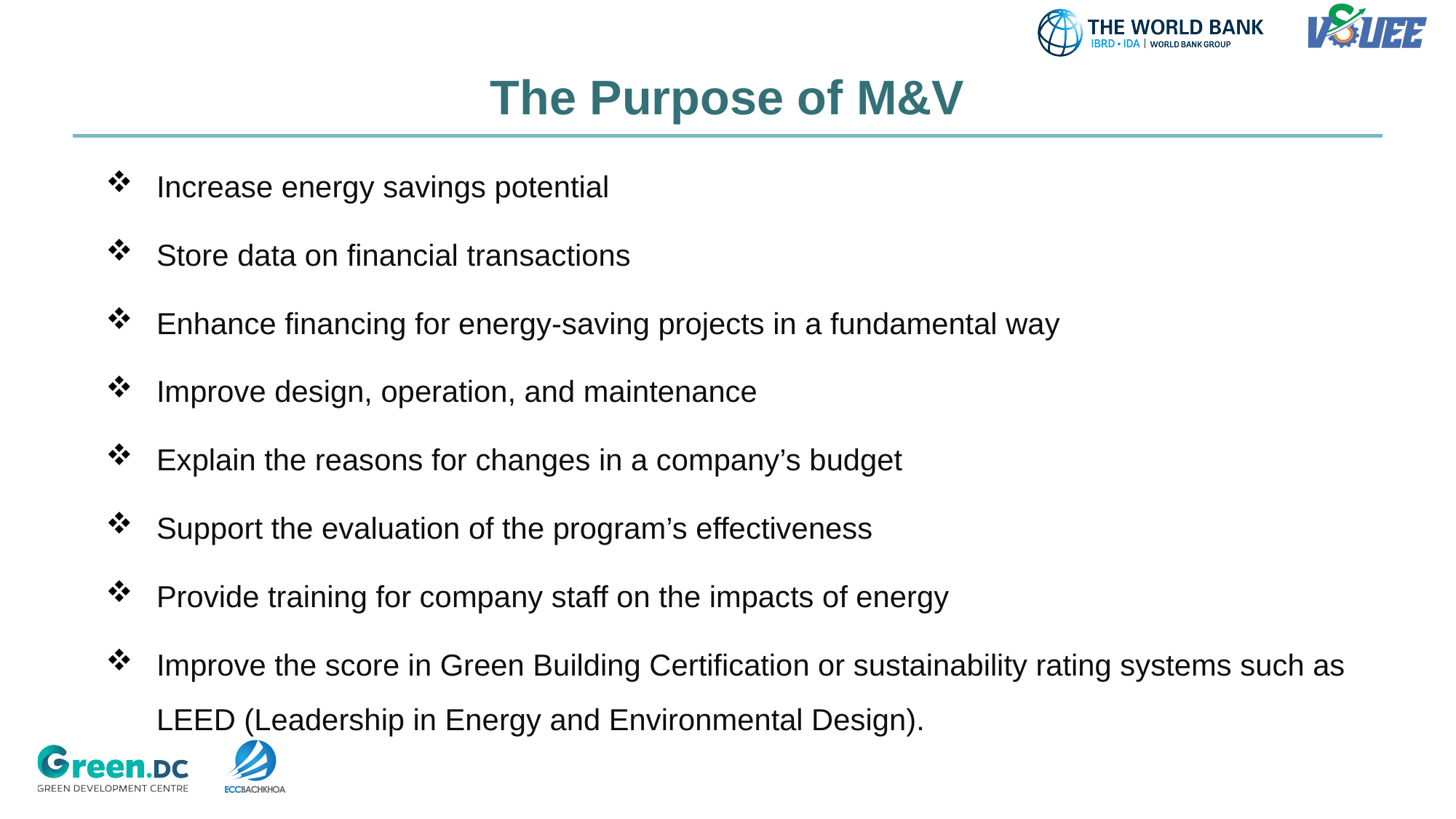

# The Purpose of M&V
Increase energy savings potential
Store data on financial transactions
Enhance financing for energy-saving projects in a fundamental way
Improve design, operation, and maintenance
Explain the reasons for changes in a company’s budget
Support the evaluation of the program’s effectiveness
Provide training for company staff on the impacts of energy
Improve the score in Green Building Certification or sustainability rating systems such as LEED (Leadership in Energy and Environmental Design).